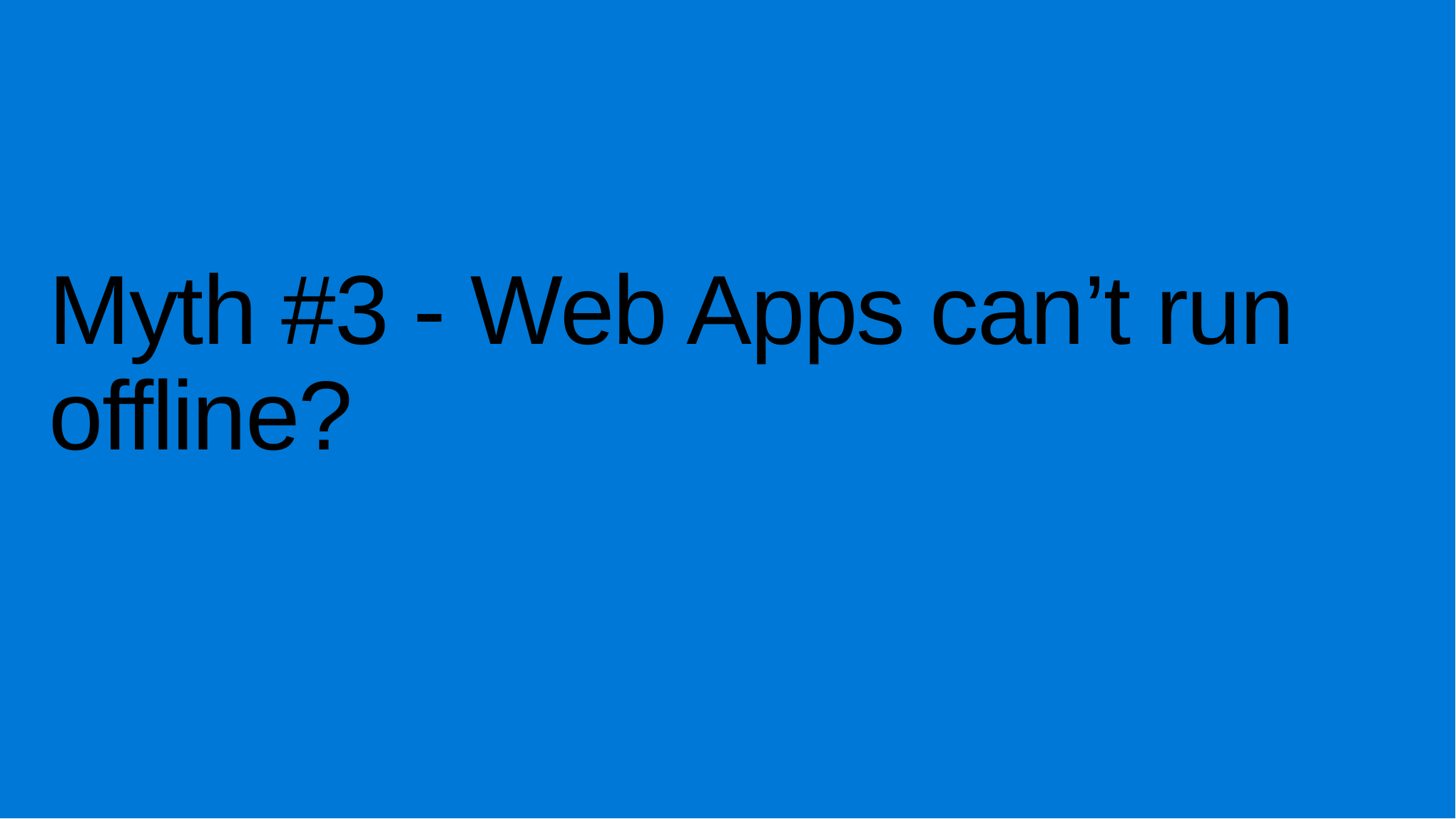

# Myth #3 - Web Apps can’t run offline?